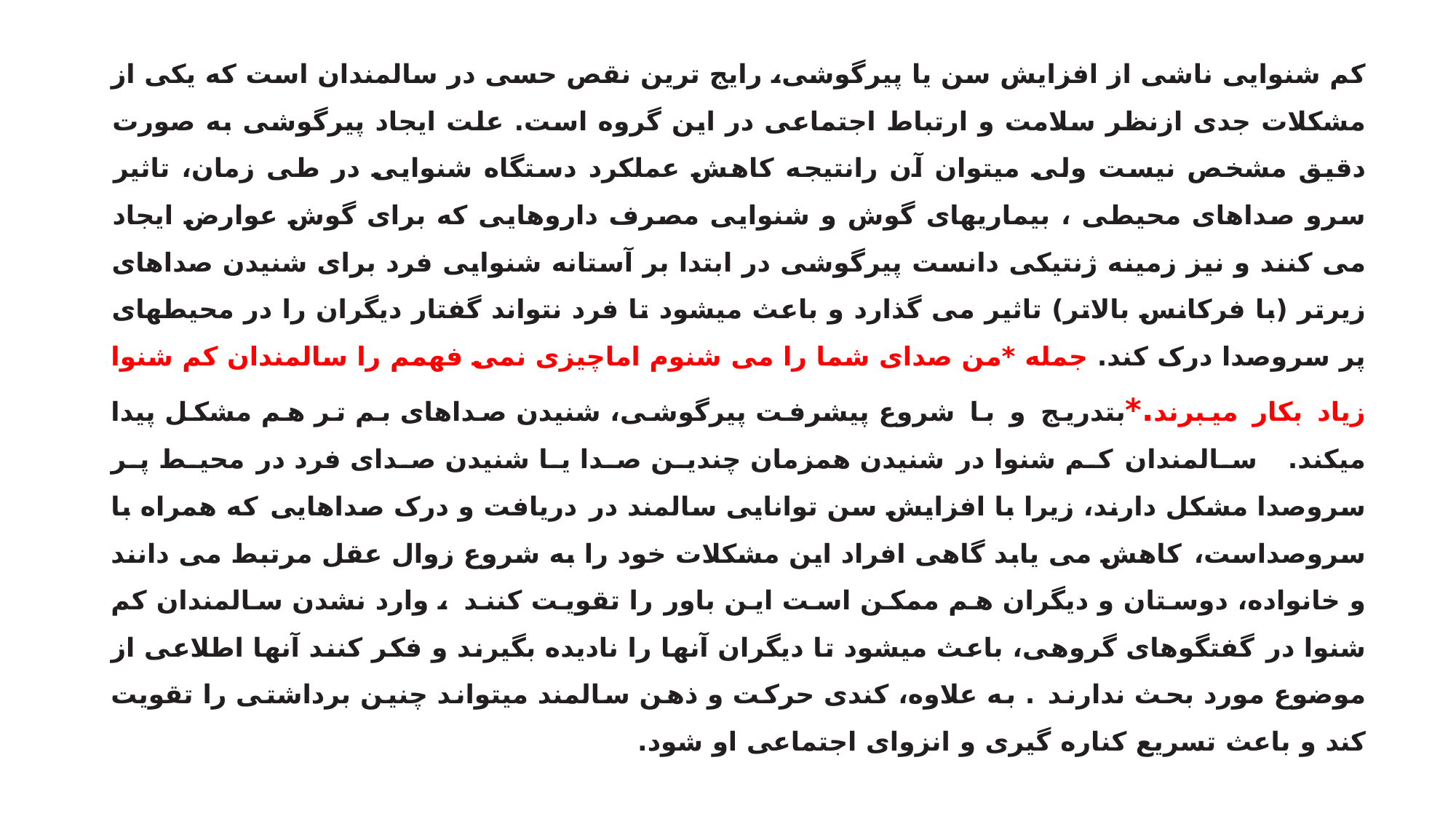

کم شنوایی ناشی از افزایش سن یا پیرگوشی، رایج ترین نقص حسی در سالمندان است که یکی از مشکلات جدی ازنظر سلامت و ارتباط اجتماعی در این گروه است. علت ایجاد پیرگوشی به صورت دقیق مشخص نیست ولی میتوان آن رانتیجه کاهش عملکرد دستگاه شنوایی در طی زمان، تاثیر سرو صداهای محیطی ، بیماریهای گوش و شنوایی مصرف داروهایی که برای گوش عوارض ایجاد می کنند و نیز زمینه ژنتیکی دانست پیرگوشی در ابتدا بر آستانه شنوایی فرد برای شنیدن صداهای زیرتر (با فرکانس بالاتر) تاثیر می گذارد و باعث میشود تا فرد نتواند گفتار دیگران را در محیطهای پر سروصدا درک کند. جمله *من صدای شما را می شنوم اماچیزی نمی فهمم را سالمندان کم شنوا زیاد بکار میبرند.*بتدریج و با شروع پیشرفت پیرگوشی، شنیدن صداهای بم تر هم مشکل پیدا میکند.  سالمندان کم شنوا در شنیدن همزمان چندین صدا یا شنیدن صدای فرد در محیط پر سروصدا مشکل دارند، زیرا با افزایش سن توانایی سالمند در دریافت و درک صداهایی که همراه با سروصداست، کاهش می یابد گاهی افراد این مشکلات خود را به شروع زوال عقل مرتبط می دانند و خانواده، دوستان و دیگران هم ممکن است این باور را تقویت کنند ، وارد نشدن سالمندان کم شنوا در گفتگوهای گروهی، باعث میشود تا دیگران آنها را نادیده بگیرند و فکر کنند آنها اطلاعی از موضوع مورد بحث ندارند . به علاوه، کندی حرکت و ذهن سالمند میتواند چنین برداشتی را تقویت کند و باعث تسریع کناره گیری و انزوای اجتماعی او شود.